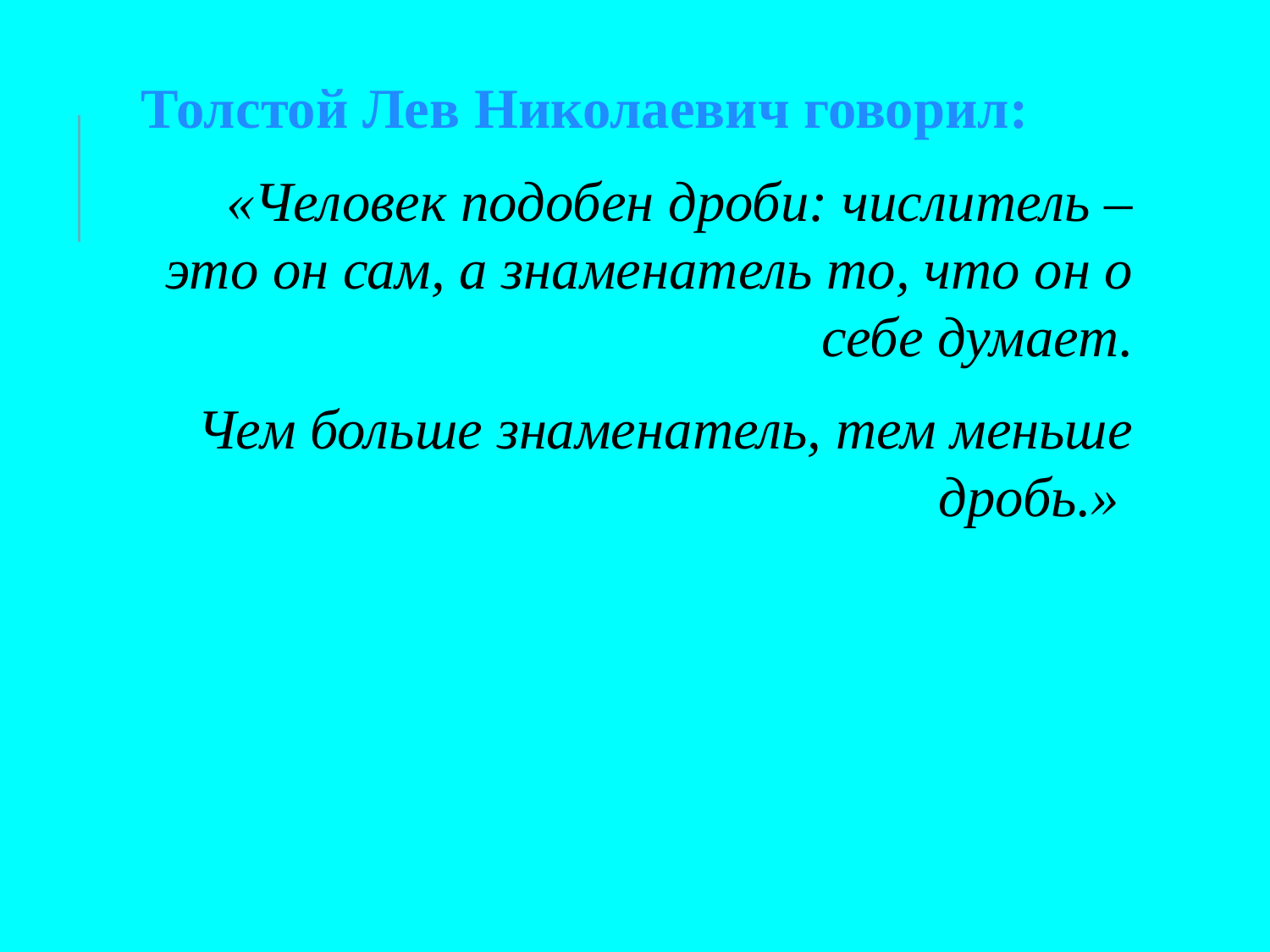

Толстой Лев Николаевич говорил:
«Человек подобен дроби: числитель – это он сам, а знаменатель то, что он о себе думает.
Чем больше знаменатель, тем меньше дробь.»